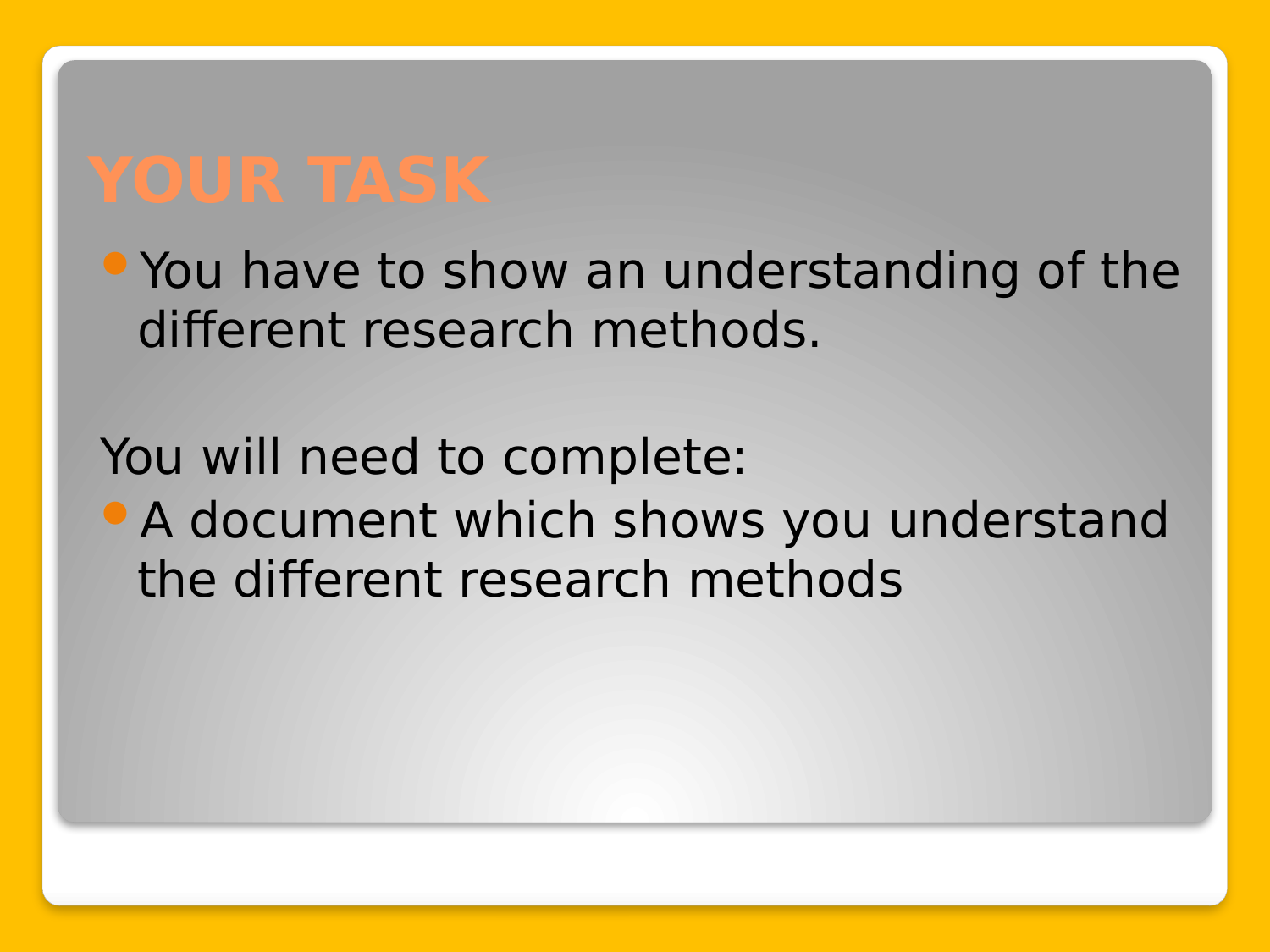

# YOUR TASK
You have to show an understanding of the different research methods.

You will need to complete:
A document which shows you understand the different research methods